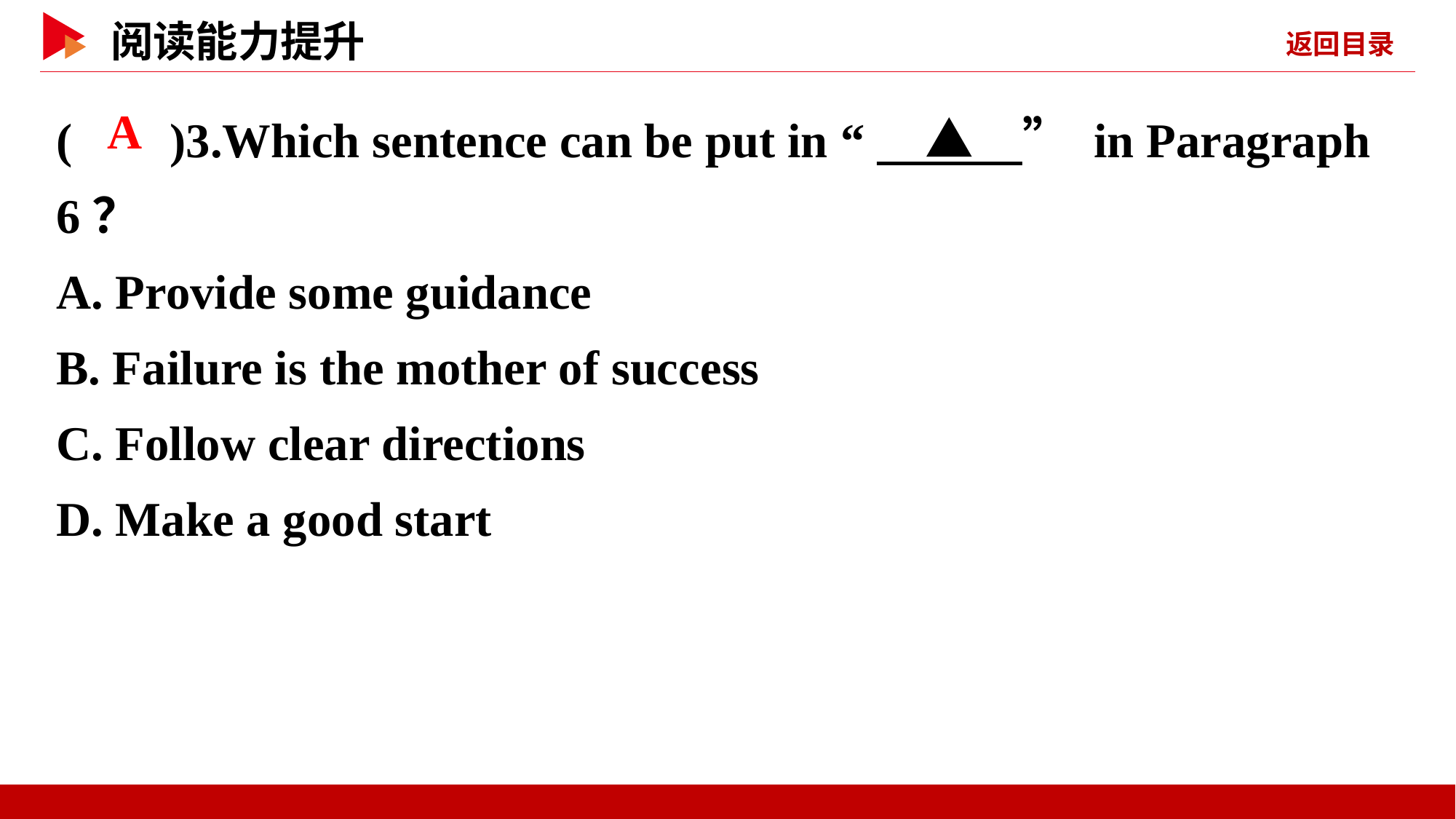

(        )3.Which sentence can be put in “　▲　” in Paragraph 6？
A. Provide some guidance
B. Failure is the mother of success
C. Follow clear directions
D. Make a good start
   A